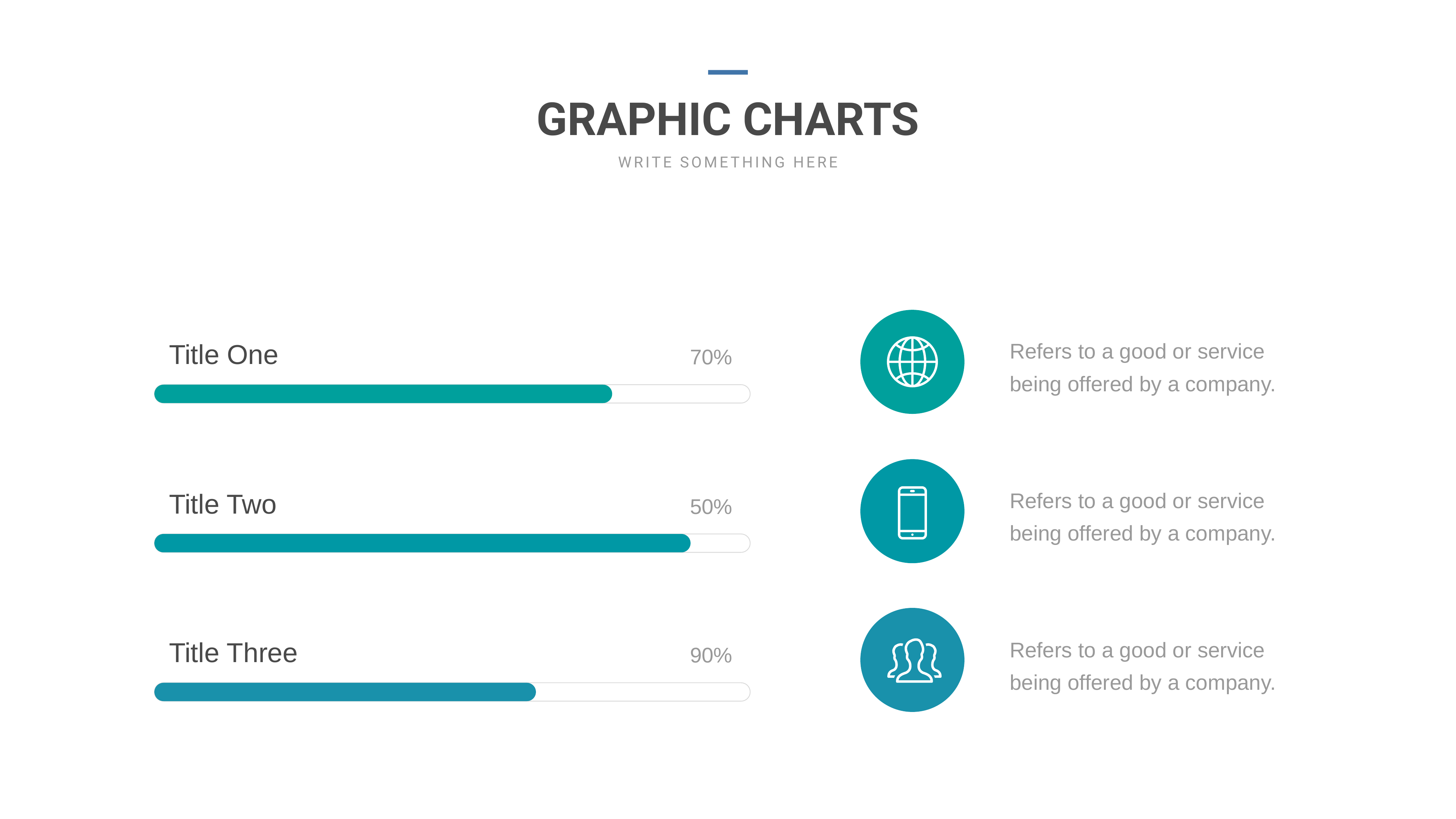

GRAPHIC CHARTS
WRITE SOMETHING HERE

Title One
70%
Refers to a good or service being offered by a company.

Title Two
50%
Refers to a good or service being offered by a company.

Title Three
90%
Refers to a good or service being offered by a company.